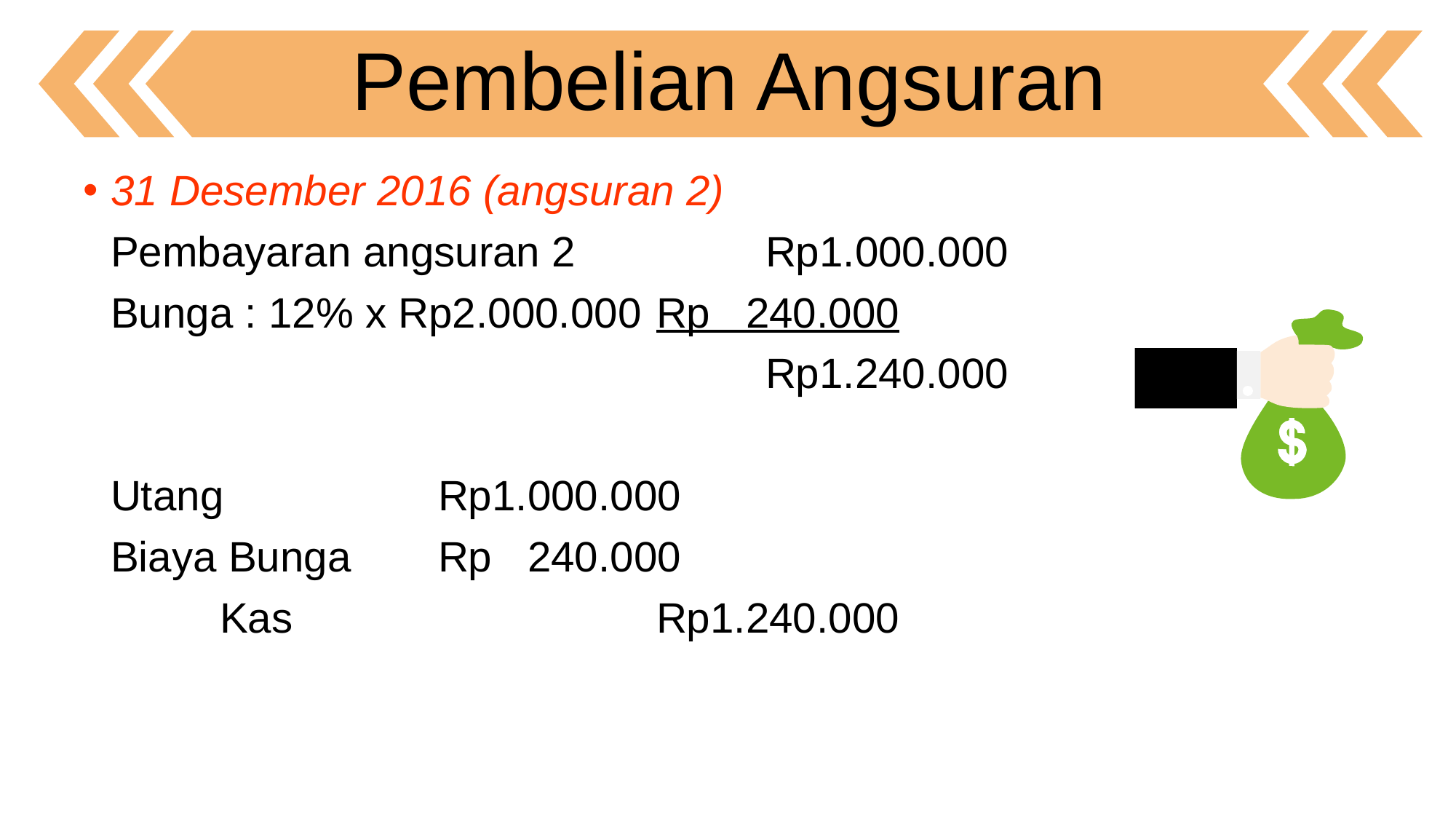

Pembelian Angsuran
31 Desember 2016 (angsuran 2)
	Pembayaran angsuran 2		Rp1.000.000
	Bunga : 12% x Rp2.000.000	Rp   240.000
							Rp1.240.000

	Utang		Rp1.000.000
	Biaya Bunga	Rp   240.000
		Kas				Rp1.240.000